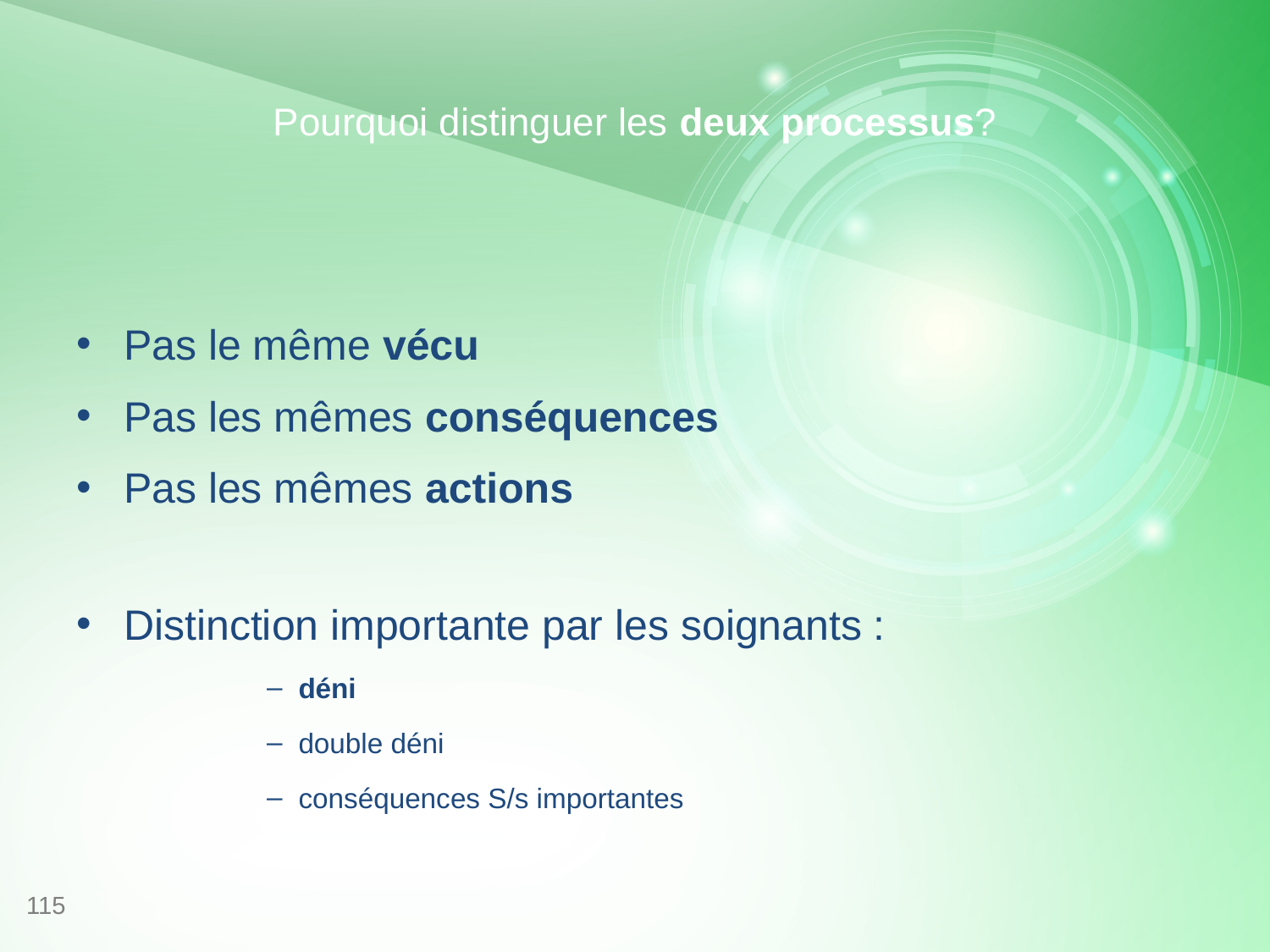

# Pourquoi distinguer les deux processus?

Pas le même vécu
Pas les mêmes conséquences
Pas les mêmes actions

Distinction importante par les soignants :
déni
double déni
conséquences S/s importantes

115